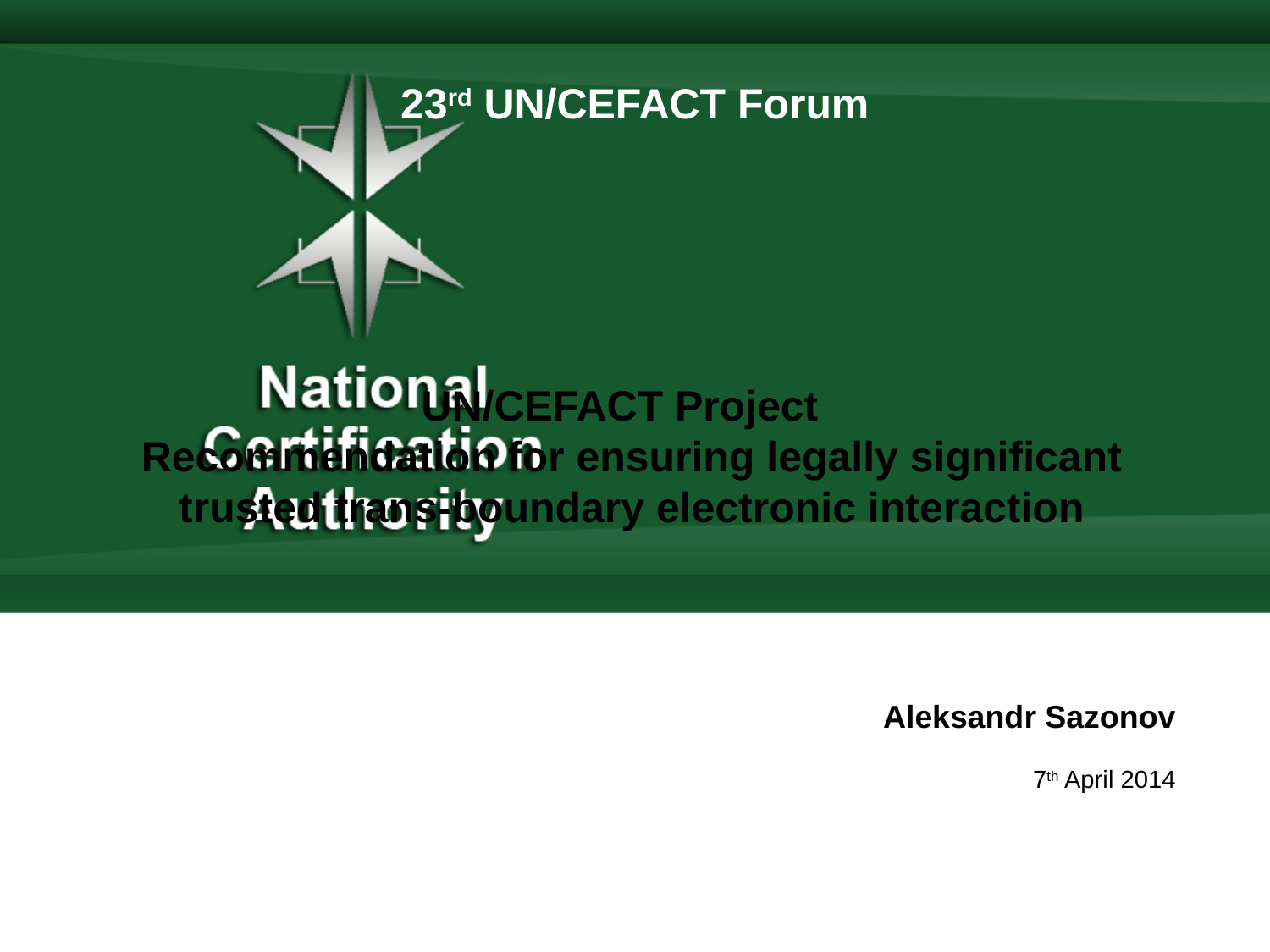

23rd UN/CEFACT Forum

UN/CEFACT Project
Recommendation for ensuring legally significant trusted trans-boundary electronic interaction
Aleksandr Sazonov
7th April 2014